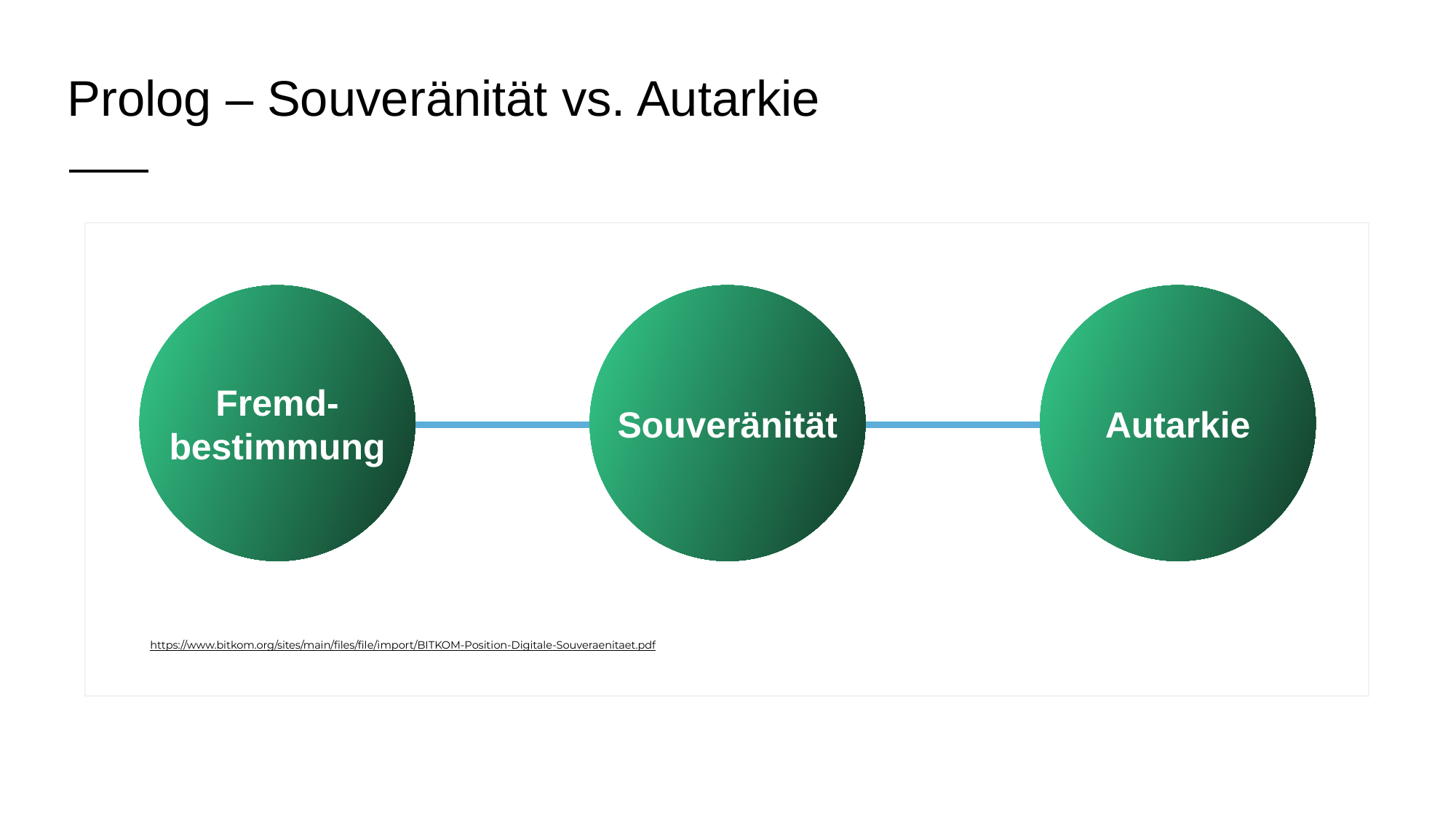

# Prolog – Souveränität vs. Autarkie

Autarkie
Souveränität
Fremd-
bestimmung
https://www.bitkom.org/sites/main/files/file/import/BITKOM-Position-Digitale-Souveraenitaet.pdf